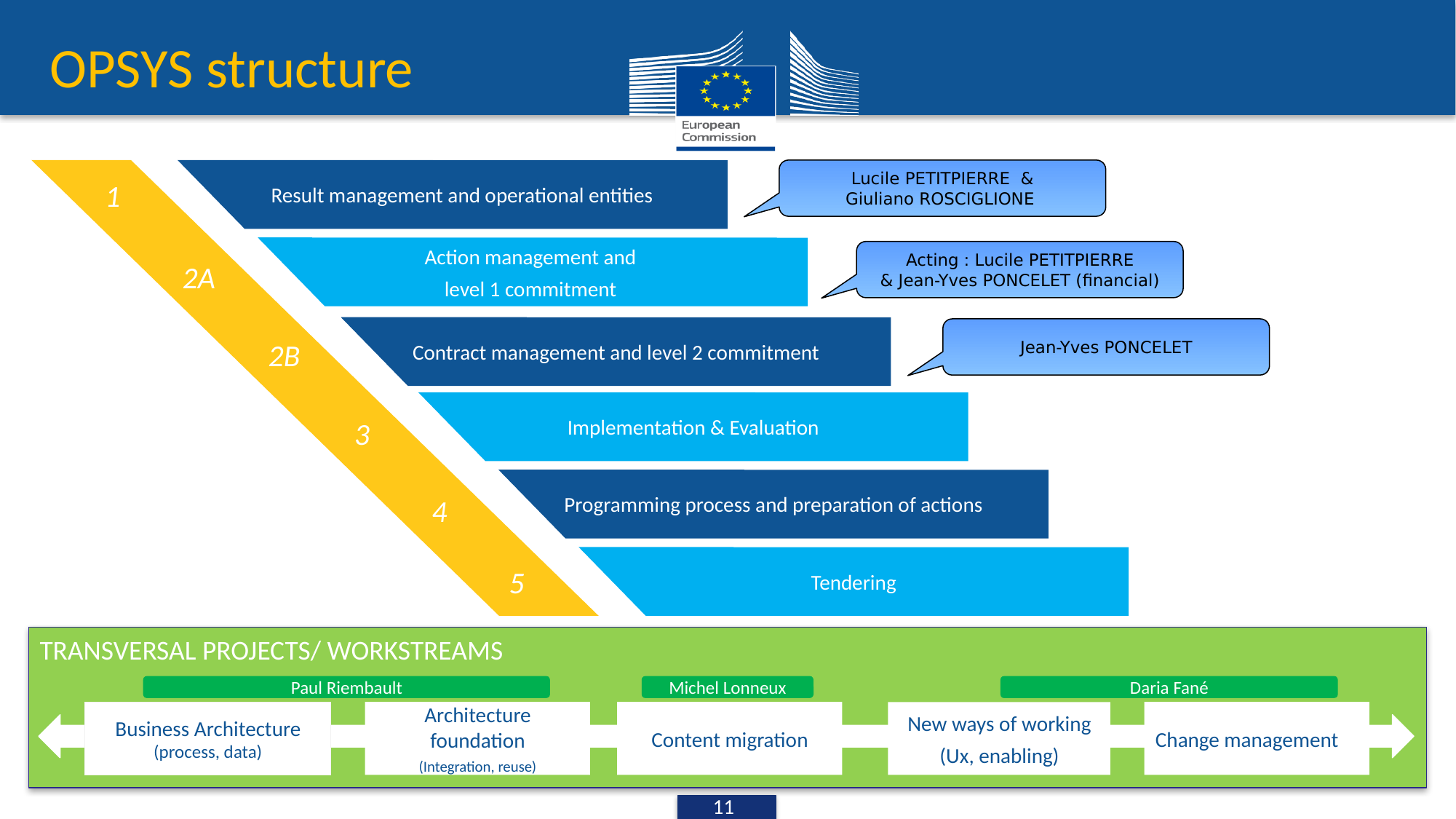

# OPSYS structure

    Result management and operational entities
Lucile PETITPIERRE  &
Giuliano ROSCIGLIONE
1

Action management and
level 1 commitment
Acting : Lucile PETITPIERRE
& Jean-Yves PONCELET (financial)
2A
Contract management and level 2 commitment
Jean-Yves PONCELET
2B

Implementation & Evaluation

3

Programming process and preparation of actions
4

Tendering
5

TRANSVERSAL PROJECTS/ WORKSTREAMS
Paul Riembault
Michel Lonneux
Daria Fané
Architecture foundation
(Integration, reuse)
Content migration
Change management
New ways of working
(Ux, enabling)
Business Architecture (process, data)

11